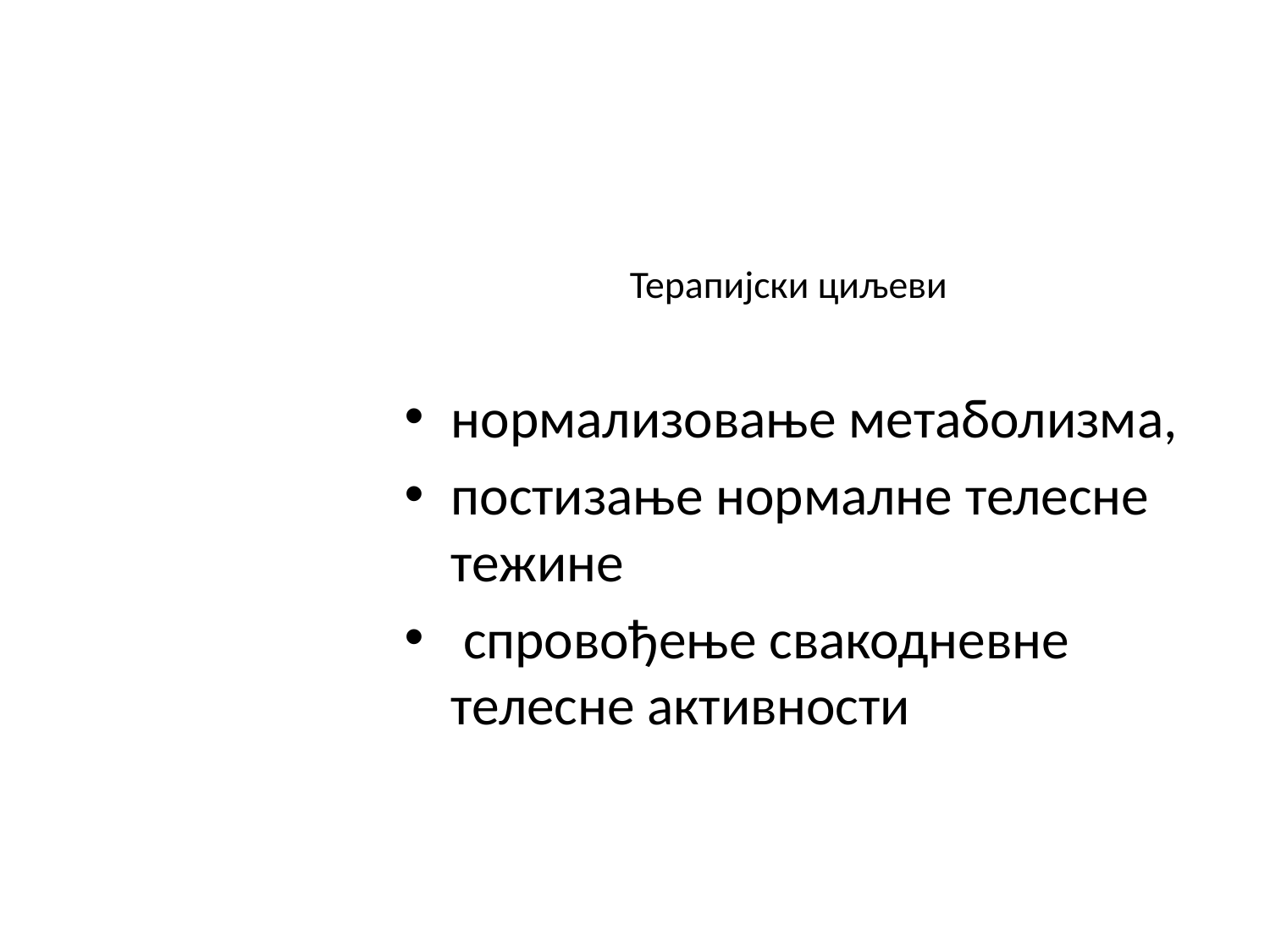

# Терапијски циљеви
нормализовање метаболизма,
постизање нормалне телесне тежине
 спровођење свакодневне телесне активности